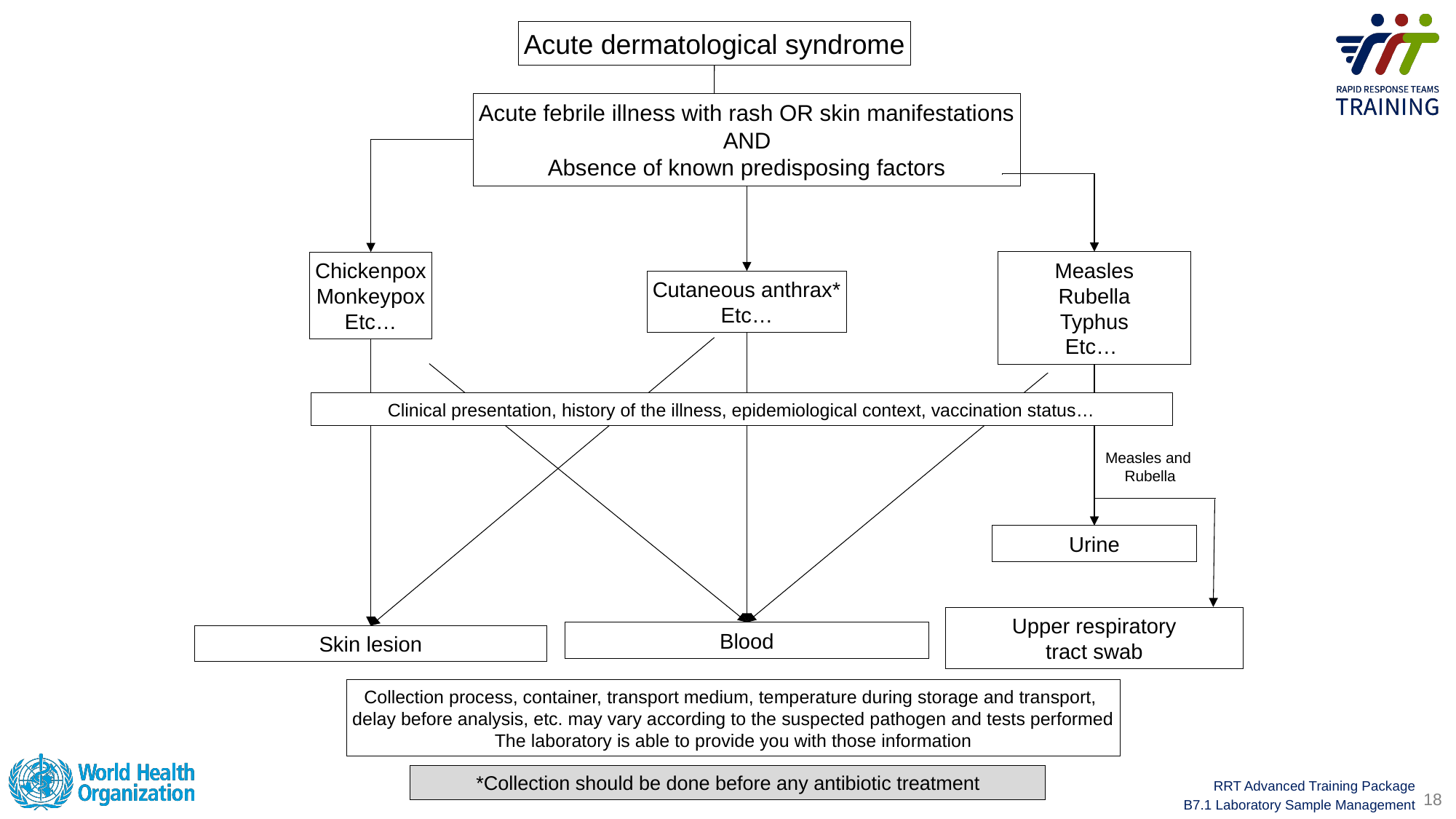

Acute dermatological syndrome
Acute febrile illness with rash OR skin manifestations
AND
Absence of known predisposing factors
Measles
Rubella
Typhus
Etc…
Chickenpox
Monkeypox
Etc…
Cutaneous anthrax*
Etc…
Clinical presentation, history of the illness, epidemiological context, vaccination status…
Measles and
 Rubella

Urine
Upper respiratory
tract swab
Blood
Skin lesion
Collection process, container, transport medium, temperature during storage and transport,
delay before analysis, etc. may vary according to the suspected pathogen and tests performed
The laboratory is able to provide you with those information
*Collection should be done before any antibiotic treatment